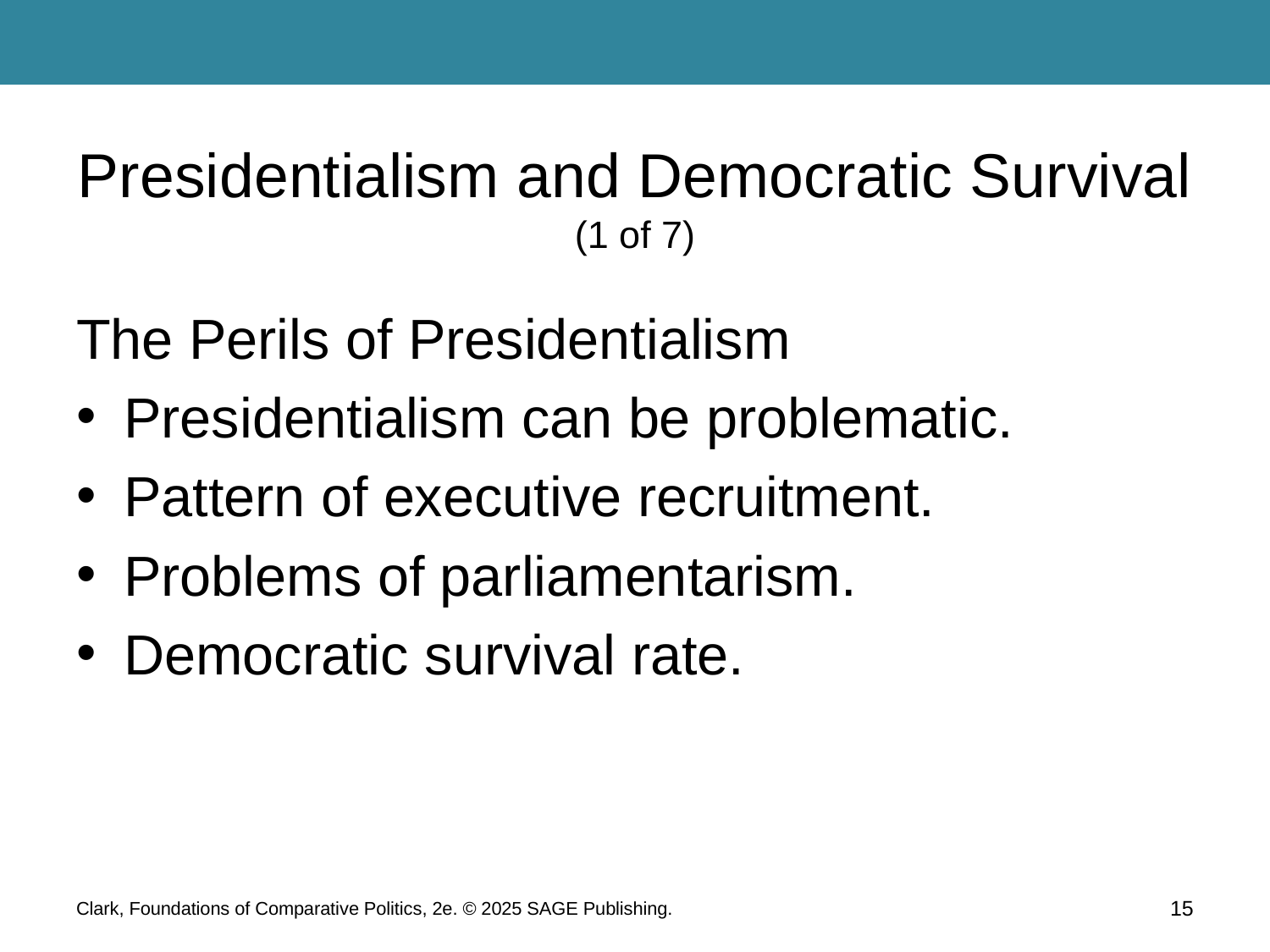

# Presidentialism and Democratic Survival (1 of 7)
The Perils of Presidentialism
Presidentialism can be problematic.
Pattern of executive recruitment.
Problems of parliamentarism.
Democratic survival rate.

Clark, Foundations of Comparative Politics, 2e. © 2025 SAGE Publishing.
15